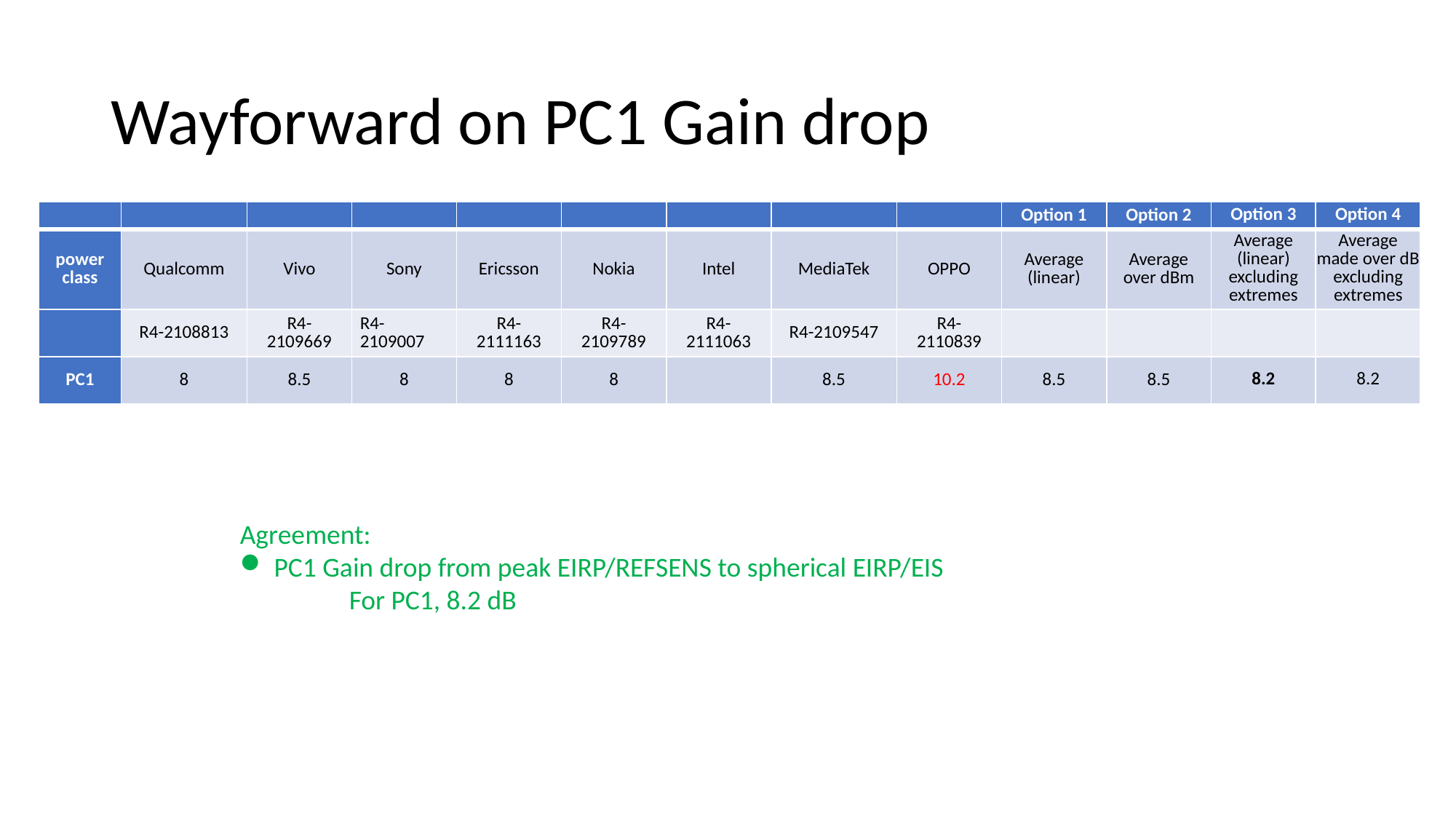

# Wayforward on PC1 Gain drop
|  |  |  |  |  |  |  |  |  | Option 1 | Option 2 | Option 3 | Option 4 |
| --- | --- | --- | --- | --- | --- | --- | --- | --- | --- | --- | --- | --- |
| power class | Qualcomm | Vivo | Sony | Ericsson | Nokia | Intel | MediaTek | OPPO | Average (linear) | Average over dBm | Average (linear) excluding extremes | Average made over dB excluding extremes |
|  | R4-2108813 | R4-2109669 | R4-2109007 | R4-2111163 | R4-2109789 | R4-2111063 | R4-2109547 | R4-2110839 |  |  |  |  |
| PC1 | 8 | 8.5 | 8 | 8 | 8 |  | 8.5 | 10.2 | 8.5 | 8.5 | 8.2 | 8.2 |
Agreement:
PC1 Gain drop from peak EIRP/REFSENS to spherical EIRP/EIS
For PC1, 8.2 dB